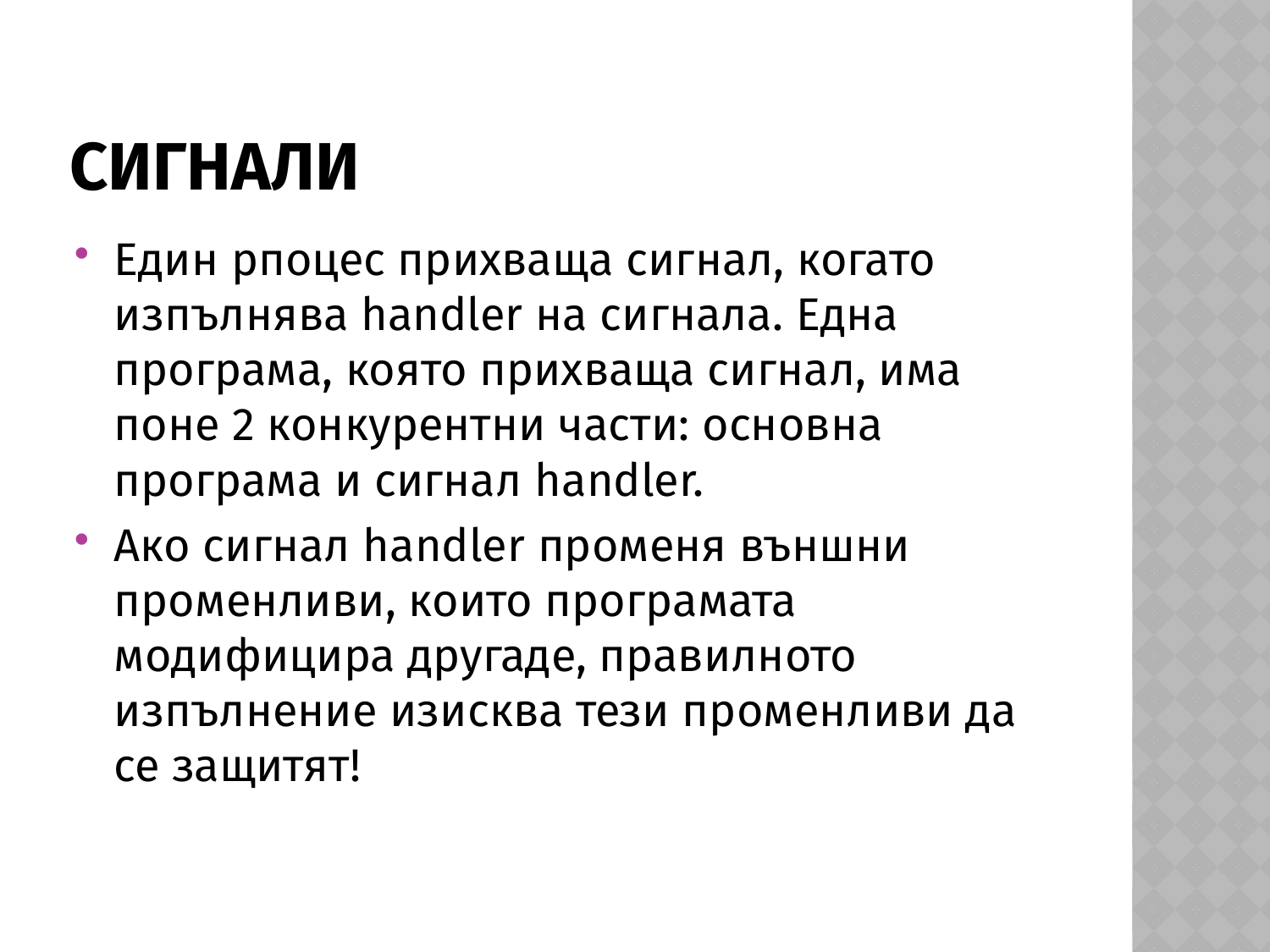

# сигнали
Един рпоцес прихваща сигнал, когато изпълнява handler на сигнала. Една програма, която прихваща сигнал, има поне 2 конкурентни части: основна програма и сигнал handler.
Ако сигнал handler променя външни променливи, които програмата модифицира другаде, правилното изпълнение изисква тези променливи да се защитят!